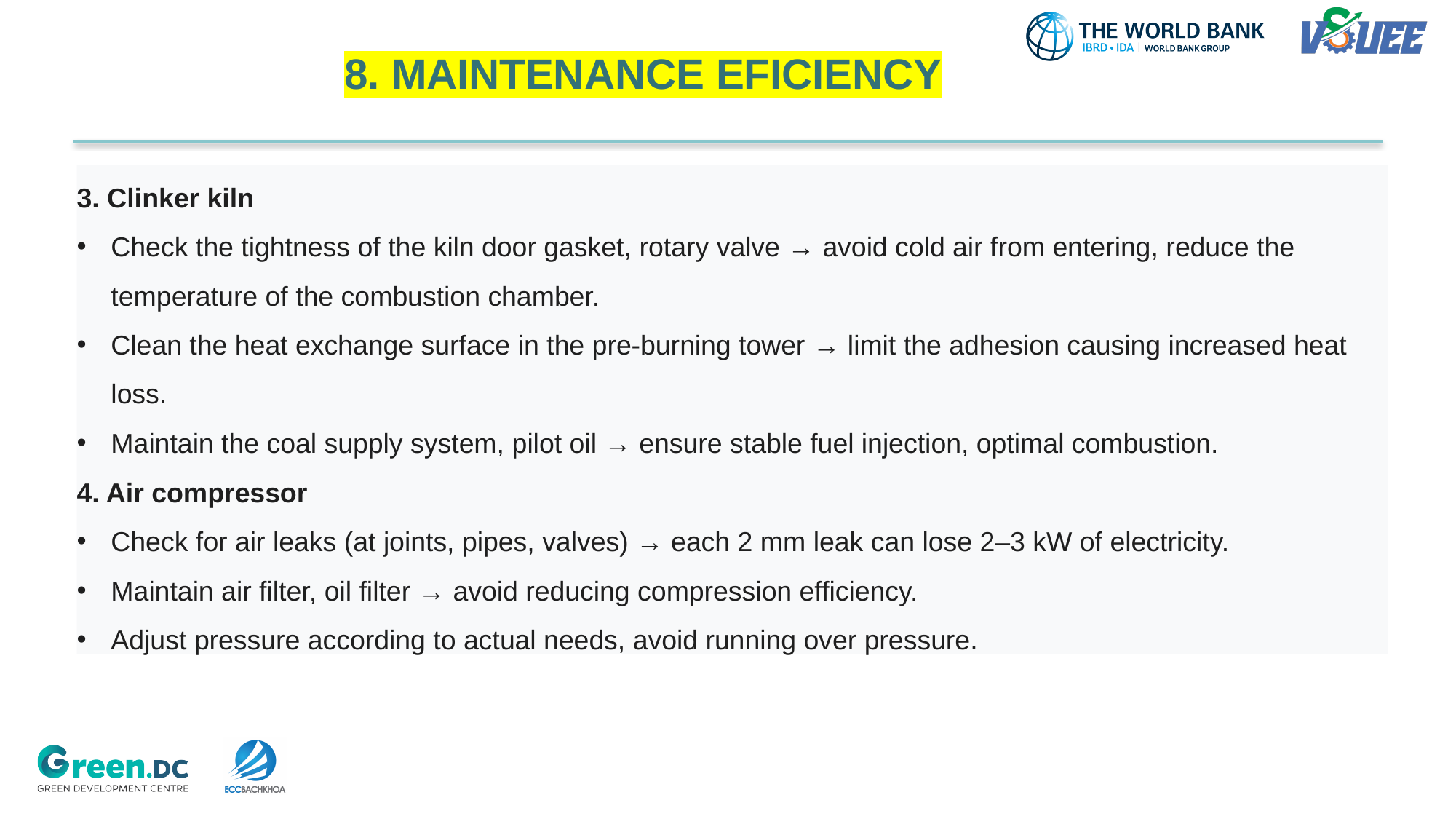

8. MAINTENANCE EFICIENCY
3. Clinker kiln
Check the tightness of the kiln door gasket, rotary valve → avoid cold air from entering, reduce the temperature of the combustion chamber.
Clean the heat exchange surface in the pre-burning tower → limit the adhesion causing increased heat loss.
Maintain the coal supply system, pilot oil → ensure stable fuel injection, optimal combustion.
4. Air compressor
Check for air leaks (at joints, pipes, valves) → each 2 mm leak can lose 2–3 kW of electricity.
Maintain air filter, oil filter → avoid reducing compression efficiency.
Adjust pressure according to actual needs, avoid running over pressure.